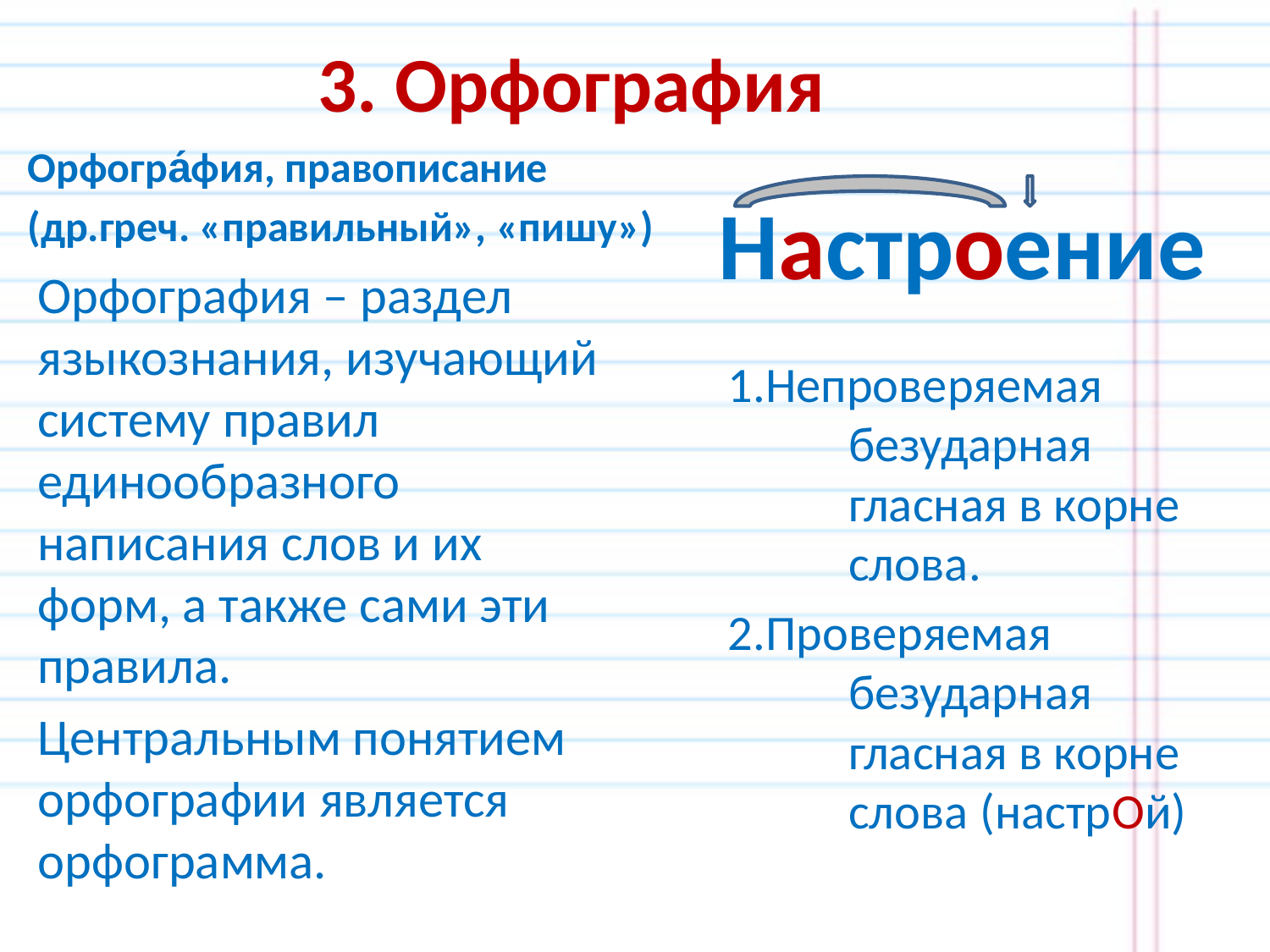

# 3. Орфография
Орфогра́фия, правописание
(др.греч. «правильный», «пишу»)

Настроение
Орфография – раздел языкознания, изучающий систему правил единообразного написания слов и их форм, а также сами эти правила.
Центральным понятием орфографии является орфограмма.

1.Непроверяемая безударная гласная в корне слова.
2.Проверяемая безударная гласная в корне слова (настрОй)